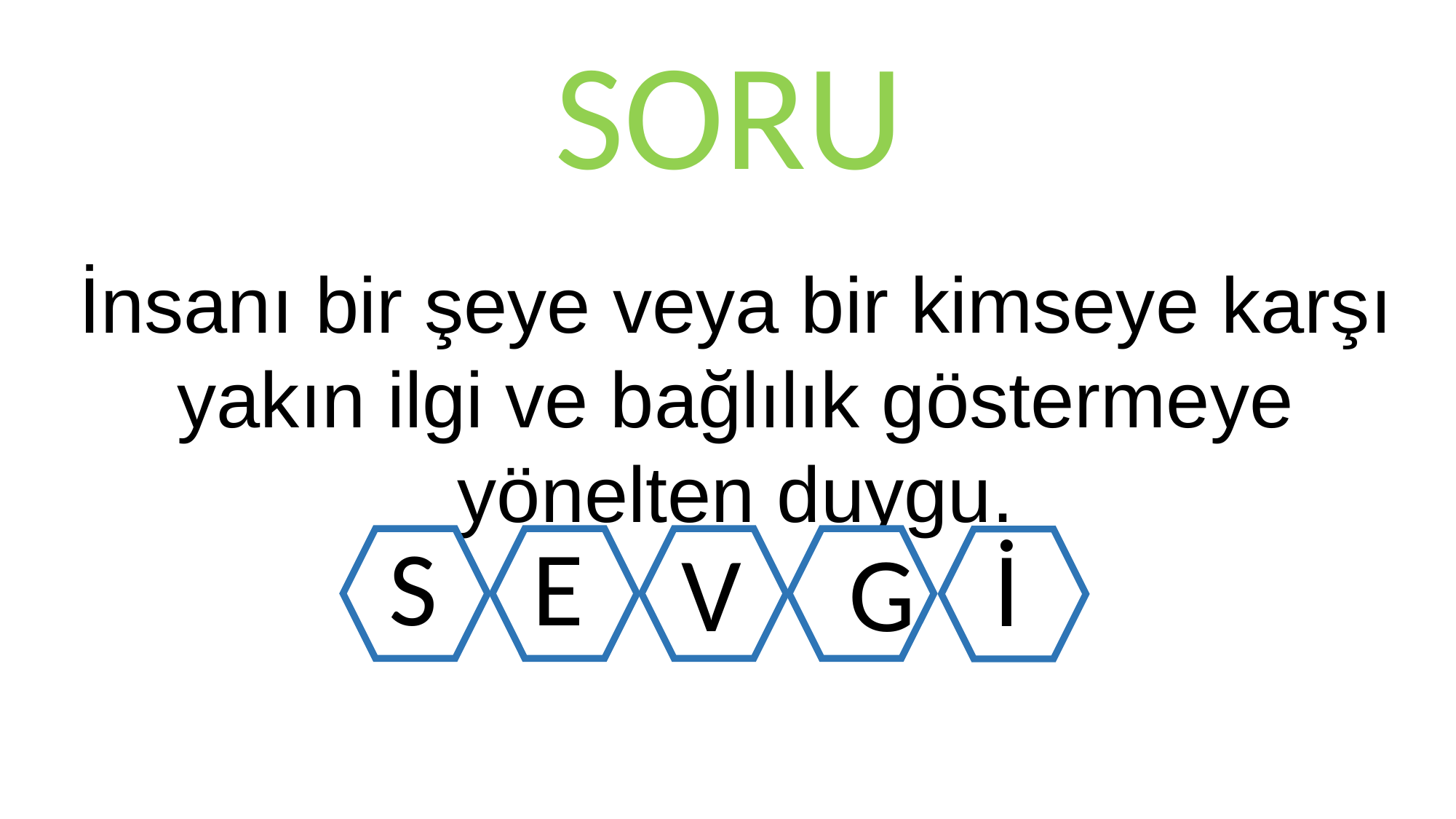

SORU
İnsanı bir şeye veya bir kimseye karşı yakın ilgi ve bağlılık göstermeye yönelten duygu.
S
E
İ
V
G